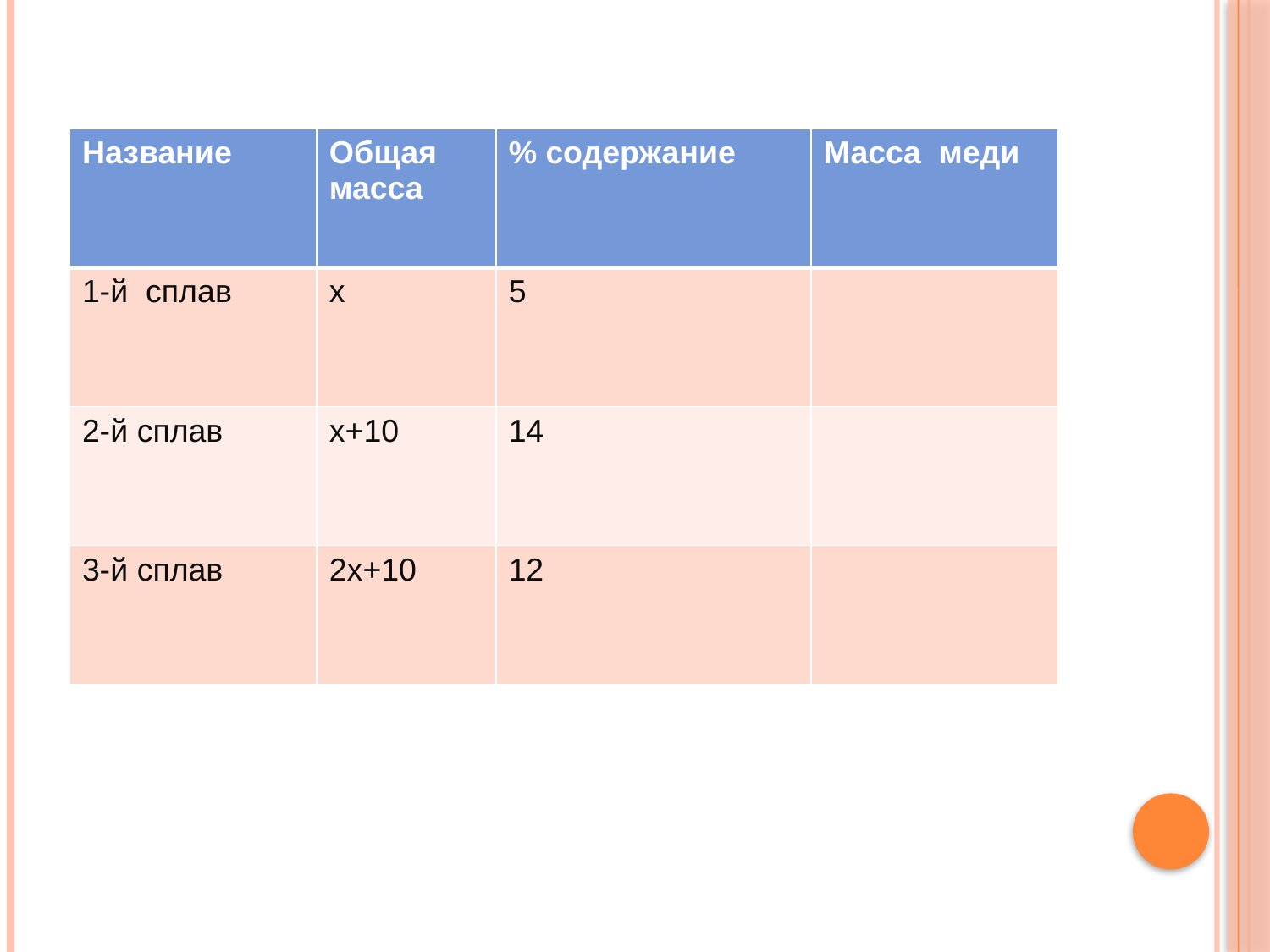

| Название | Общая масса | % содержание | Масса меди |
| --- | --- | --- | --- |
| 1-й сплав | х | 5 |  |
| 2-й сплав | х+10 | 14 |  |
| 3-й сплав | 2х+10 | 12 |  |